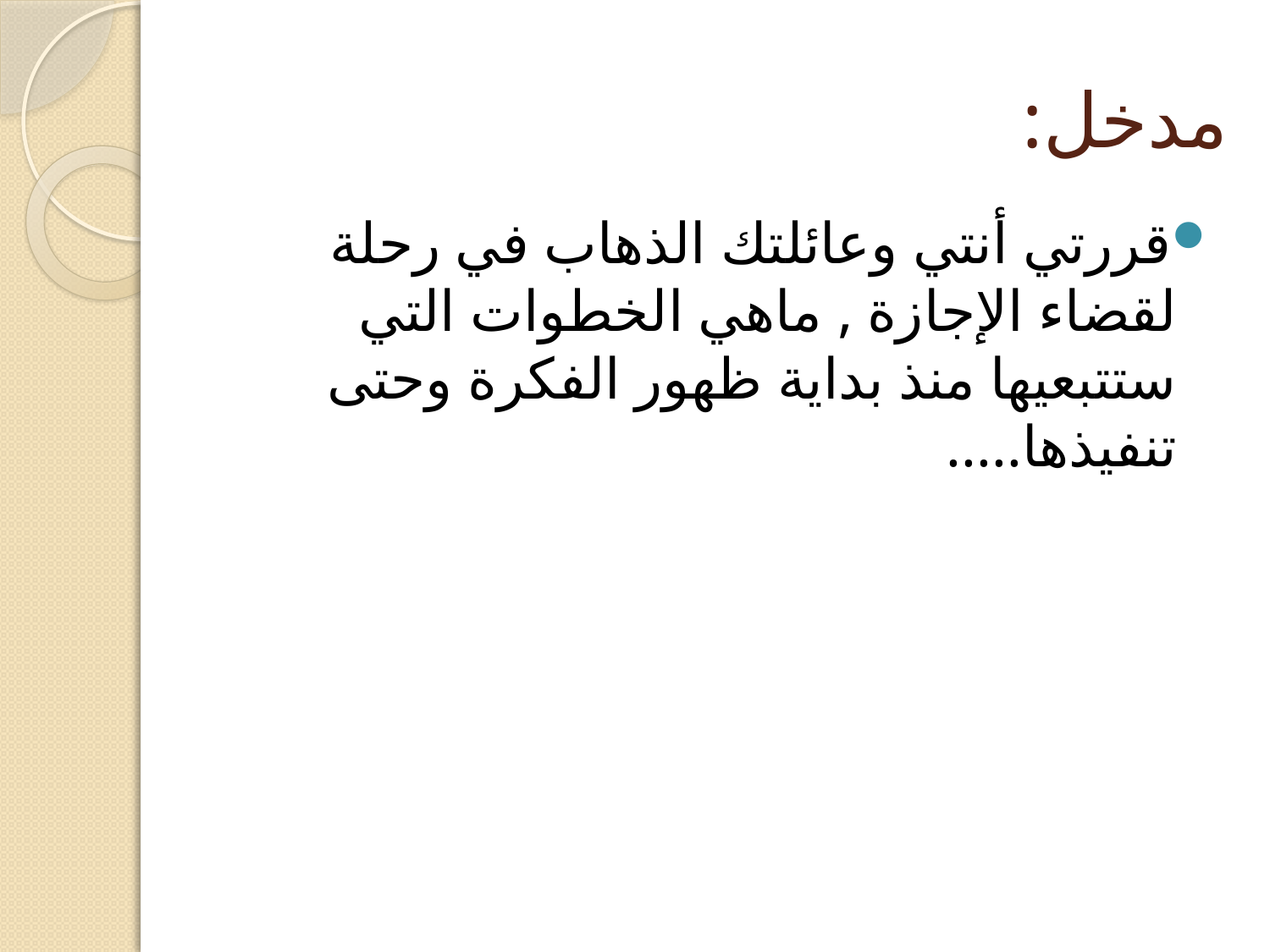

# مدخل:
قررتي أنتي وعائلتك الذهاب في رحلة لقضاء الإجازة , ماهي الخطوات التي ستتبعيها منذ بداية ظهور الفكرة وحتى تنفيذها.....